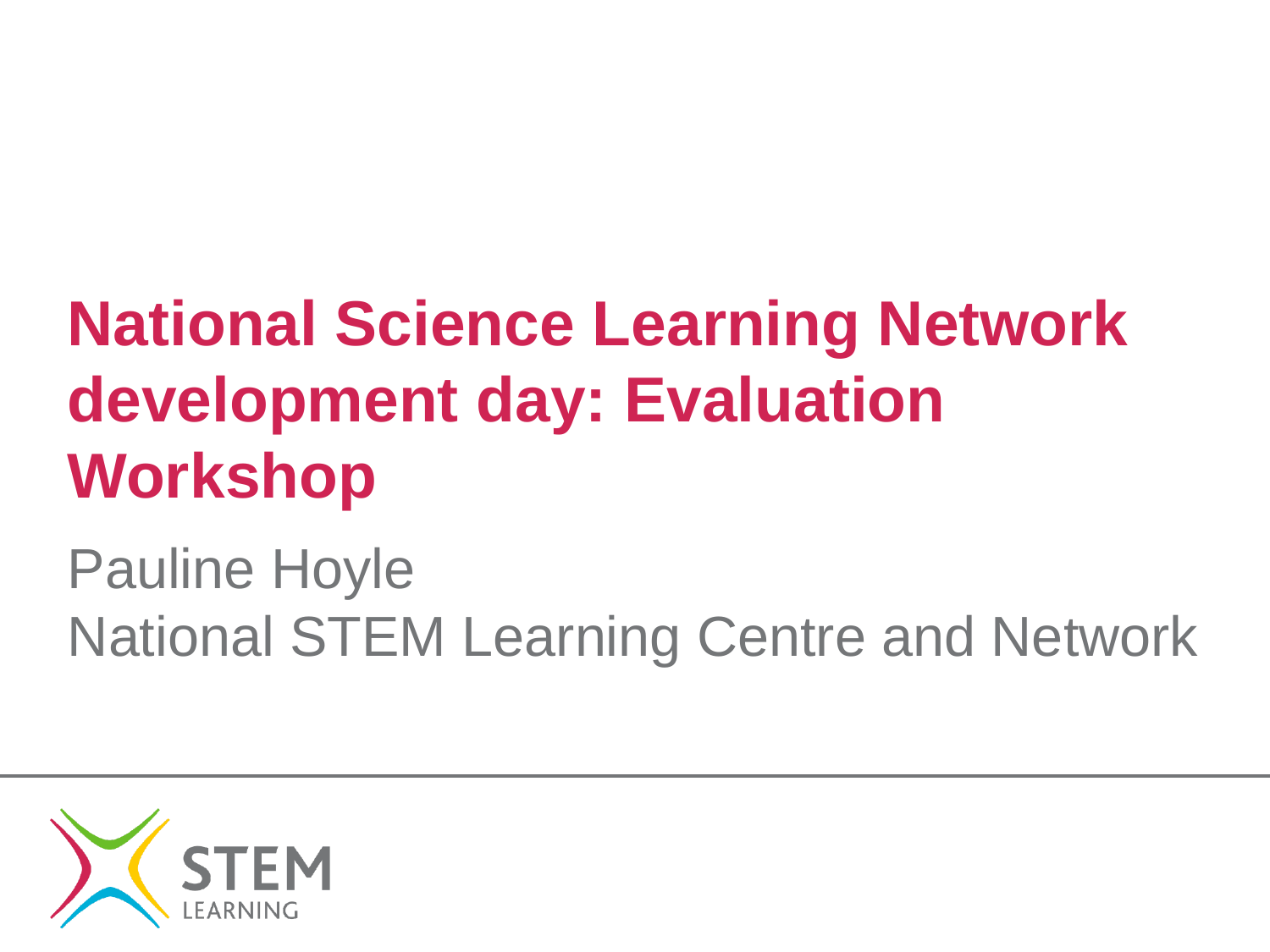

# National Science Learning Network development day: Evaluation Workshop
Pauline Hoyle
National STEM Learning Centre and Network